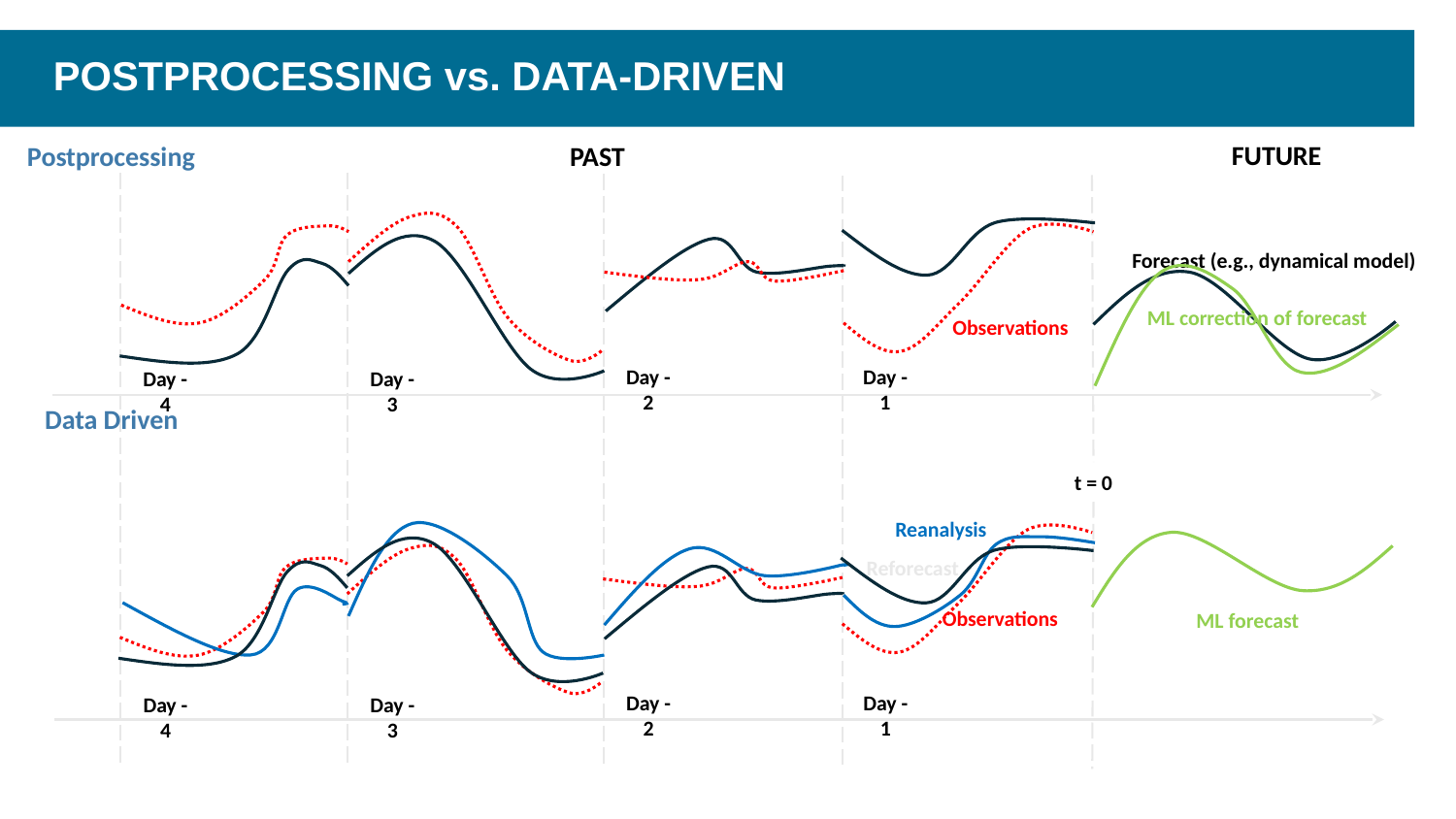

# POSTPROCESSING vs. DATA-DRIVEN
FUTURE
PAST
Postprocessing
Forecast (e.g., dynamical model)

Observations

ML correction of forecast
Day - 2
Day - 1
Day - 4
Day - 3
Data Driven
t = 0
Reanalysis

Observations

ML forecast

Reforecast
Day - 2
Day - 1
Day - 4
Day - 3